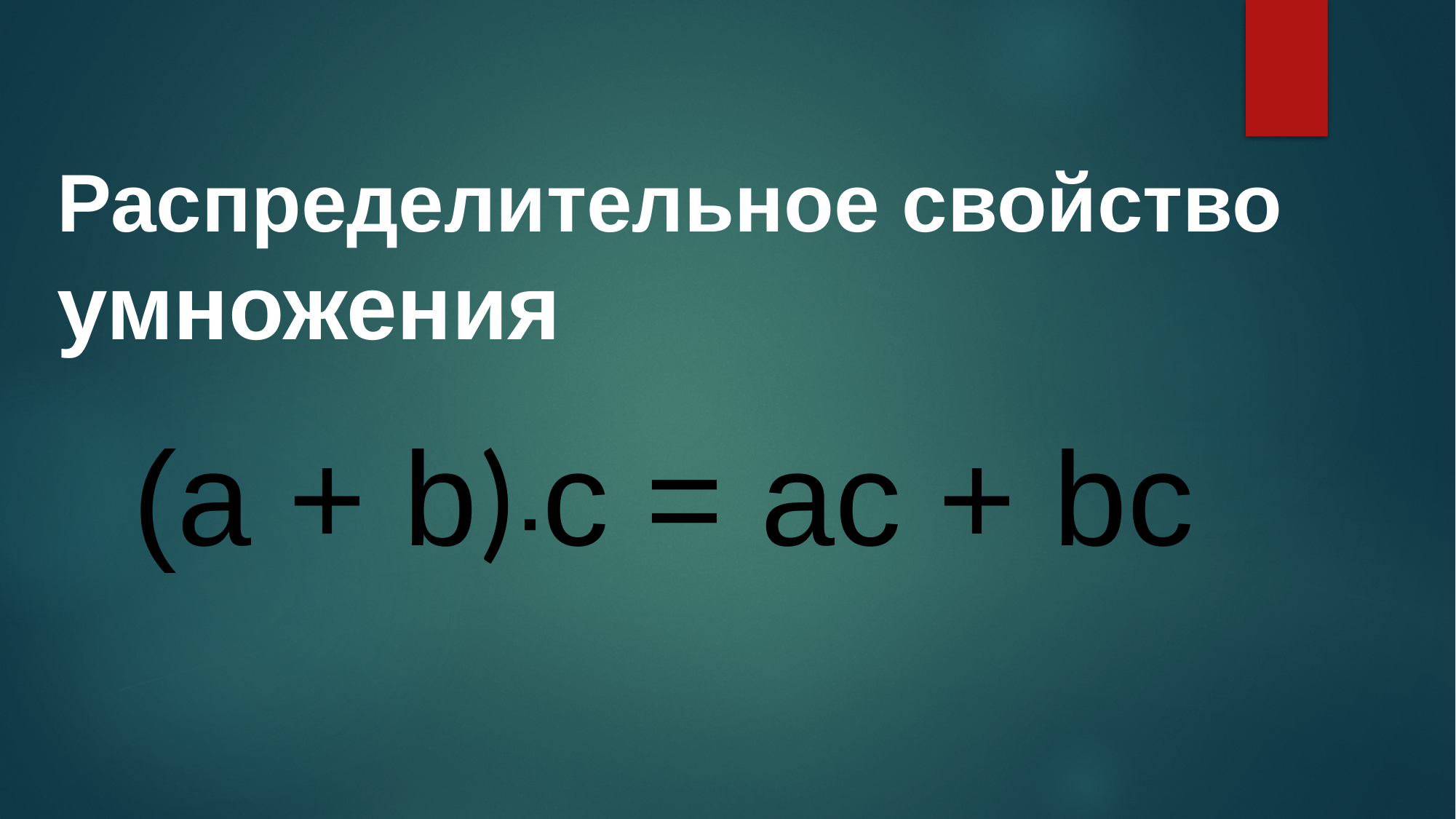

# Распределительное свойство умножения
(a + b)⋅c = ac + bc